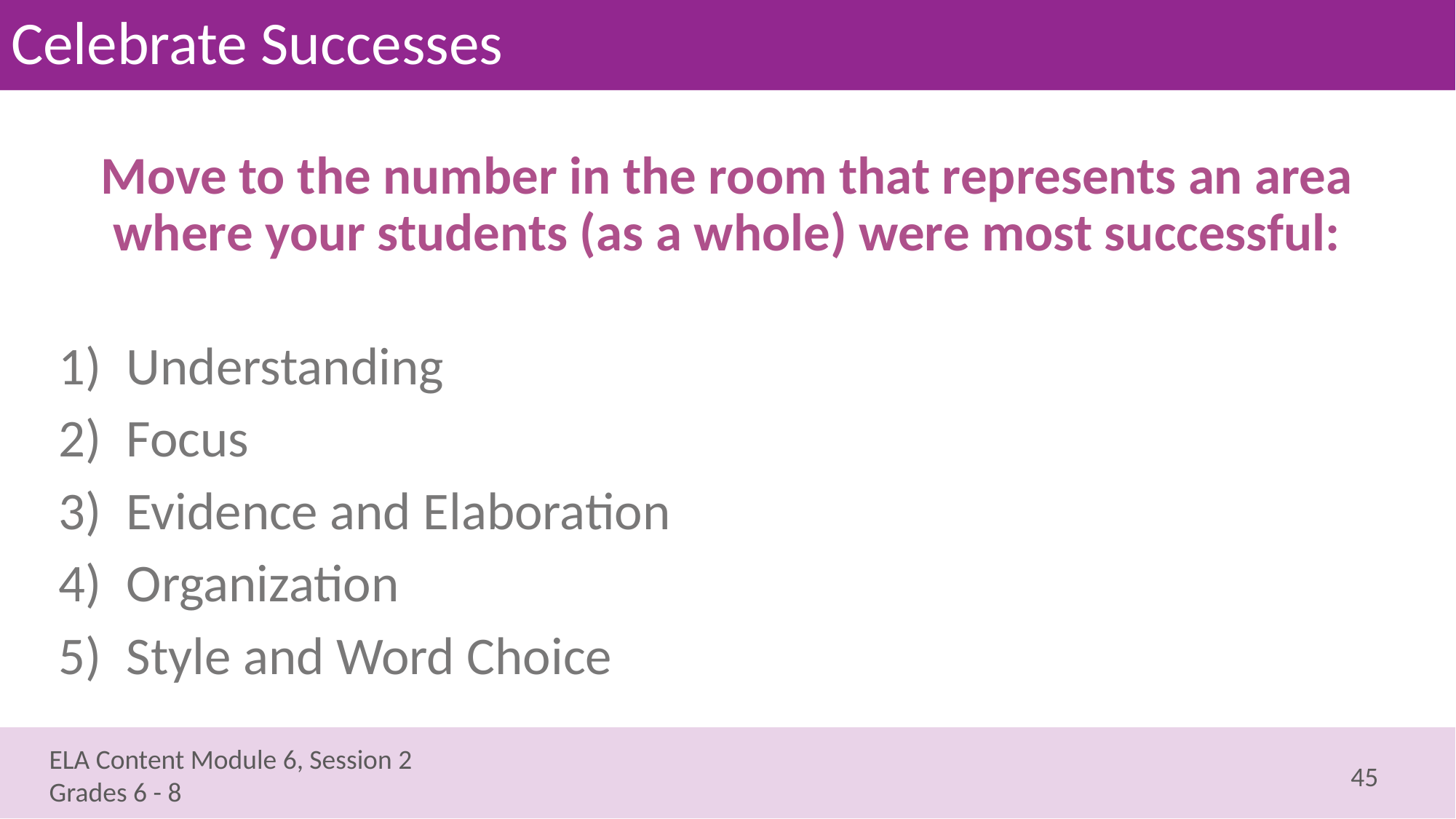

# Celebrate Successes
Move to the number in the room that represents an area where your students (as a whole) were most successful:

Understanding
Focus
Evidence and Elaboration
Organization
Style and Word Choice
45